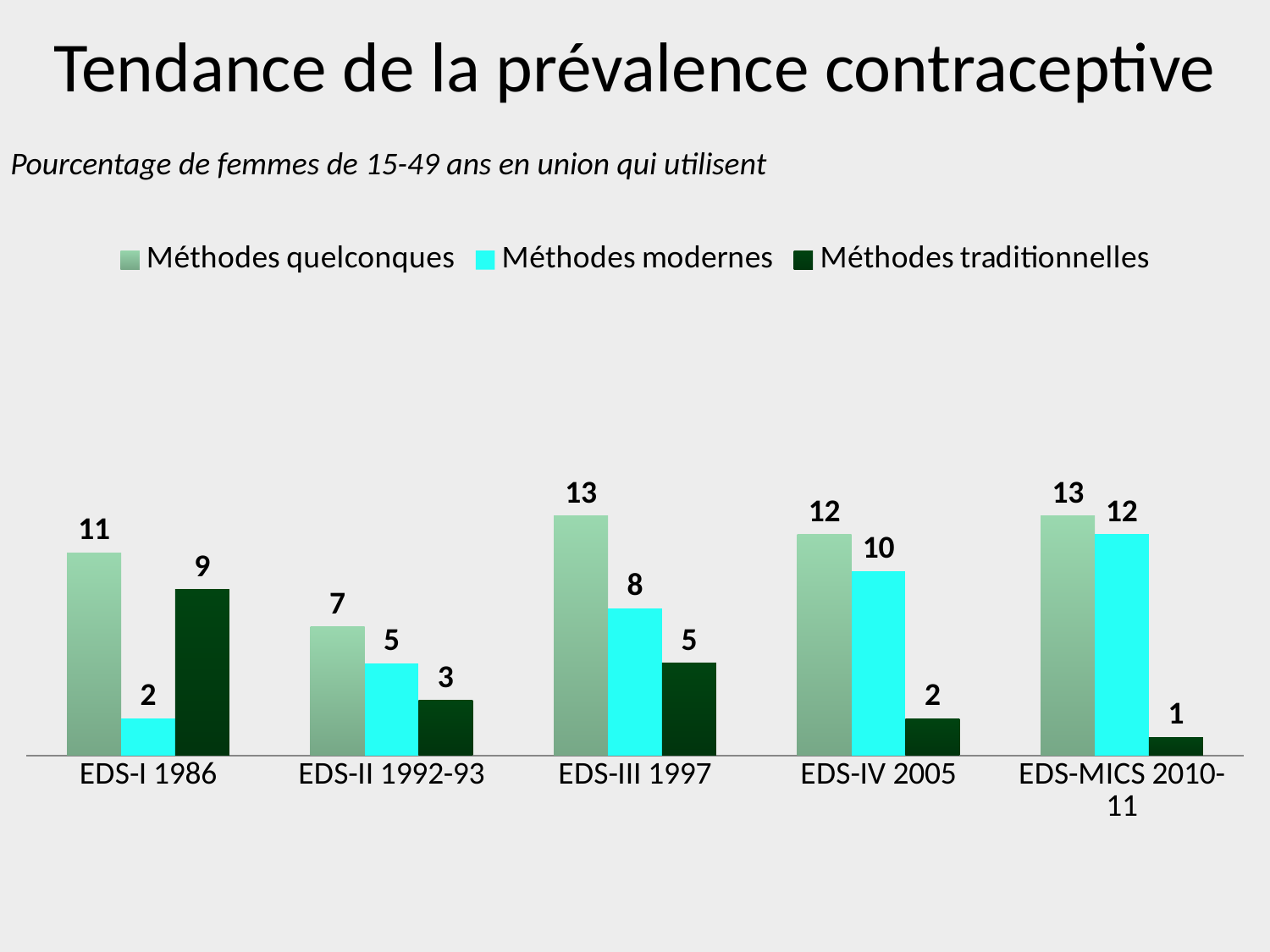

# Tendance de la prévalence contraceptive
Pourcentage de femmes de 15-49 ans en union qui utilisent

### Chart

| Category | Méthodes quelconques | Méthodes modernes | Méthodes traditionnelles |
|---|---|---|---|
| EDS-I 1986 | 11.0 | 2.0 | 9.0 |
| EDS-II 1992-93 | 7.0 | 5.0 | 3.0 |
| EDS-III 1997 | 13.0 | 8.0 | 5.0 |
| EDS-IV 2005 | 12.0 | 10.0 | 2.0 |
| EDS-MICS 2010-11 | 13.0 | 12.0 | 1.0 |